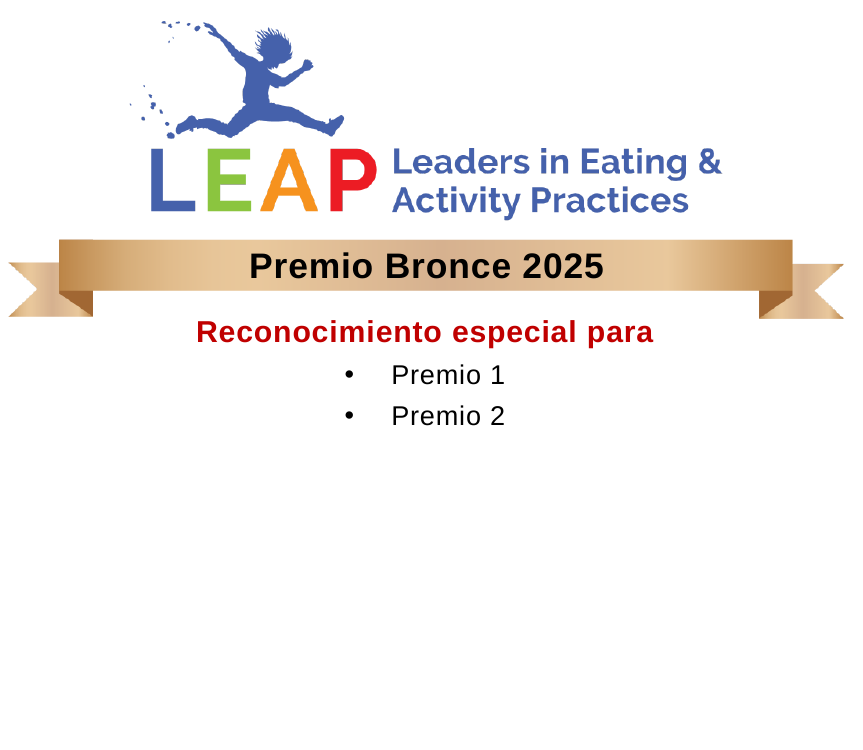

# Premio Bronce 2025
Reconocimiento especial para
Premio 1
Premio 2